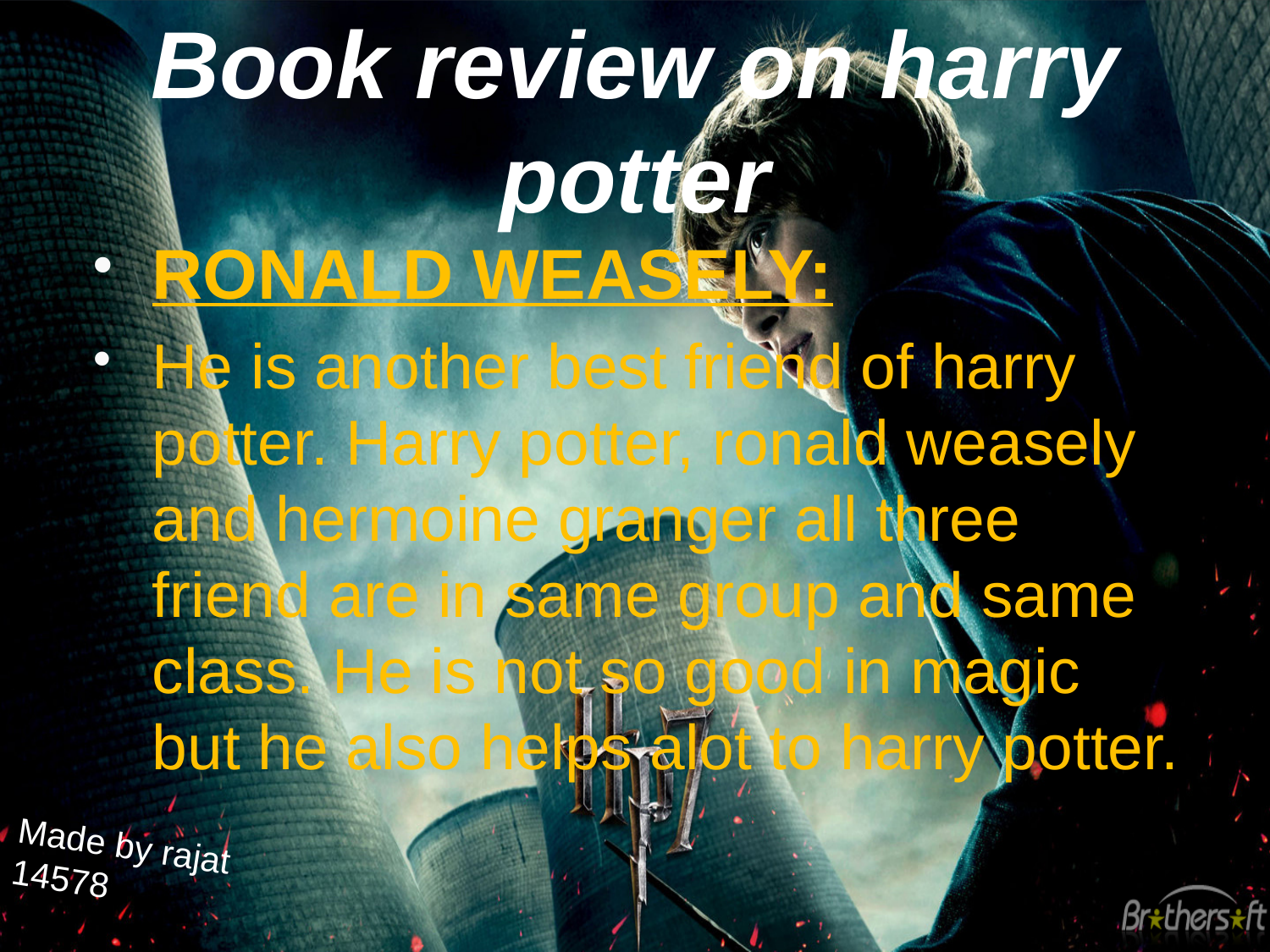

# Book review on harry potter
RONALD WEASELY:
He is another best friend of harry potter. Harry potter, ronald weasely and hermoine granger all three friend are in same group and same class. He is not so good in magic  but he also helps alot to harry potter.
Made by rajat
14578